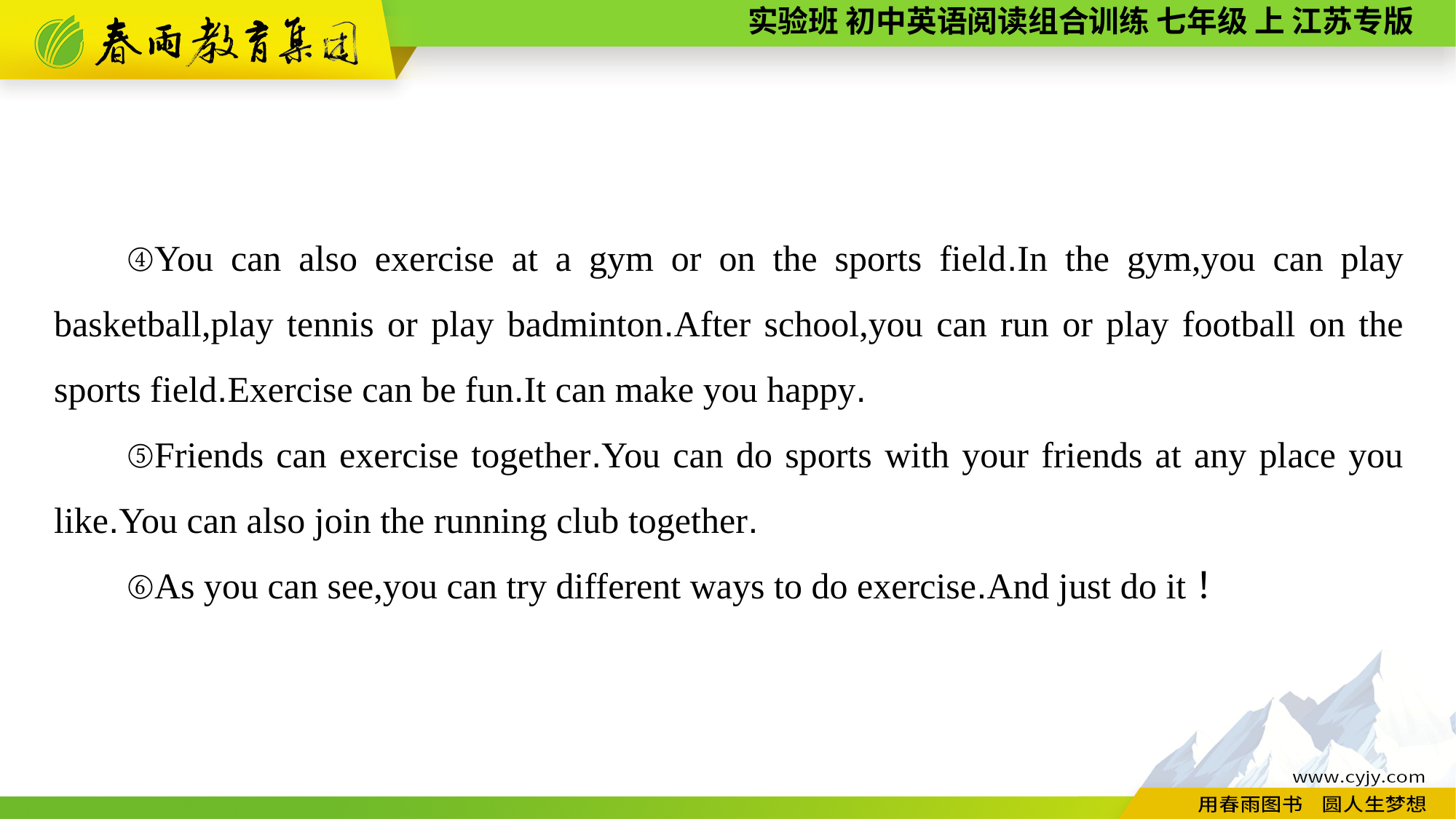

④You can also exercise at a gym or on the sports field.In the gym,you can play basketball,play tennis or play badminton.After school,you can run or play football on the sports field.Exercise can be fun.It can make you happy.
⑤Friends can exercise together.You can do sports with your friends at any place you like.You can also join the running club together.
⑥As you can see,you can try different ways to do exercise.And just do it！